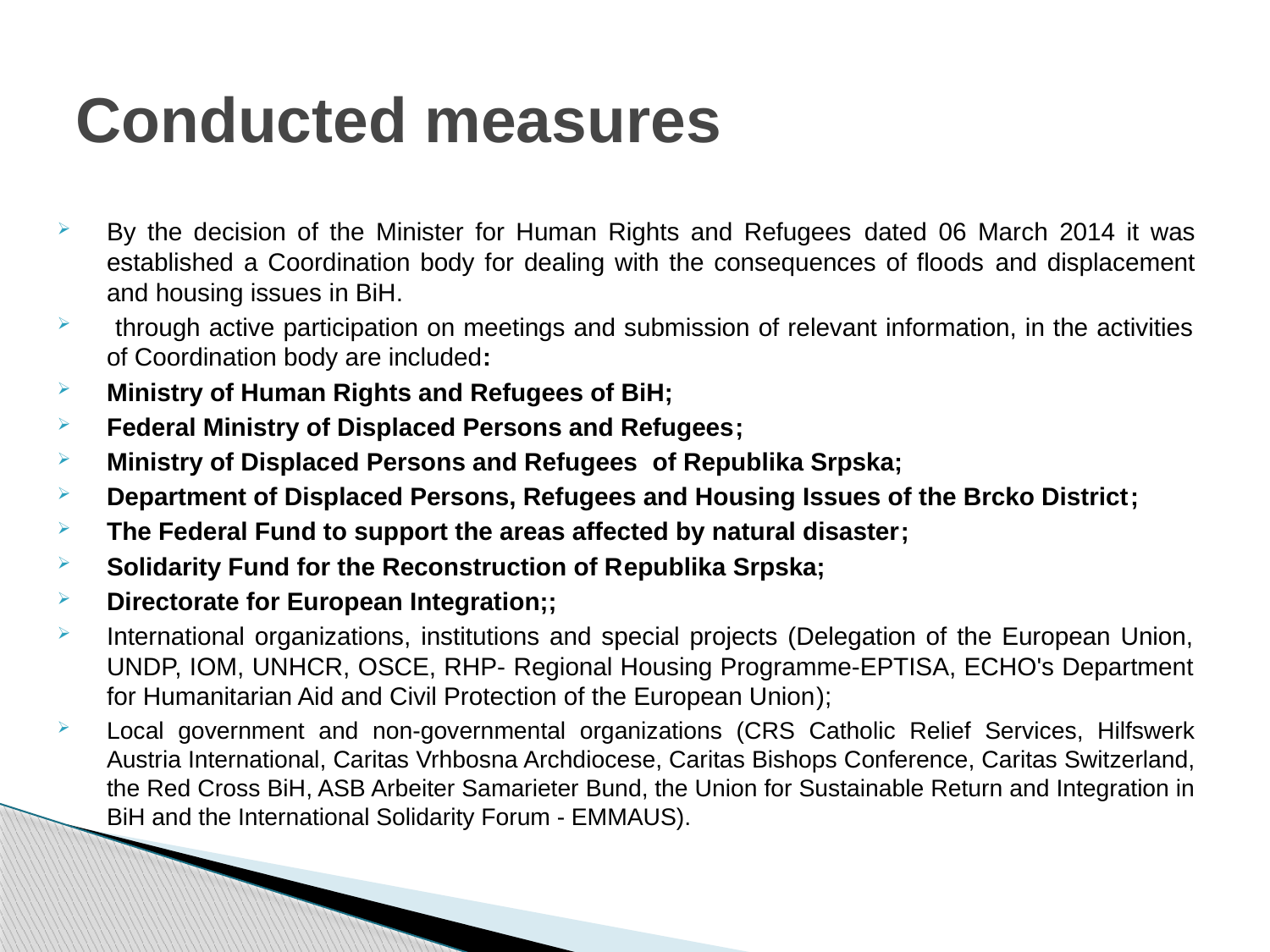

# Conducted measures

By the decision of the Minister for Human Rights and Refugees dated 06 March 2014 it was established a Coordination body for dealing with the consequences of floods and displacement and housing issues in BiH.
 through active participation on meetings and submission of relevant information, in the activities of Coordination body are included:
Ministry of Human Rights and Refugees of BiH;
Federal Ministry of Displaced Persons and Refugees;
Ministry of Displaced Persons and Refugees  of Republika Srpska;
Department of Displaced Persons, Refugees and Housing Issues of the Brcko District;
The Federal Fund to support the areas affected by natural disaster;
Solidarity Fund for the Reconstruction of Republika Srpska;
Directorate for European Integration;;
International organizations, institutions and special projects (Delegation of the European Union, UNDP, IOM, UNHCR, OSCE, RHP- Regional Housing Programme-EPTISA, ECHO's Department for Humanitarian Aid and Civil Protection of the European Union);
Local government and non-governmental organizations (CRS Catholic Relief Services, Hilfswerk Austria International, Caritas Vrhbosna Archdiocese, Caritas Bishops Conference, Caritas Switzerland, the Red Cross BiH, ASB Arbeiter Samarieter Bund, the Union for Sustainable Return and Integration in BiH and the International Solidarity Forum - EMMAUS).